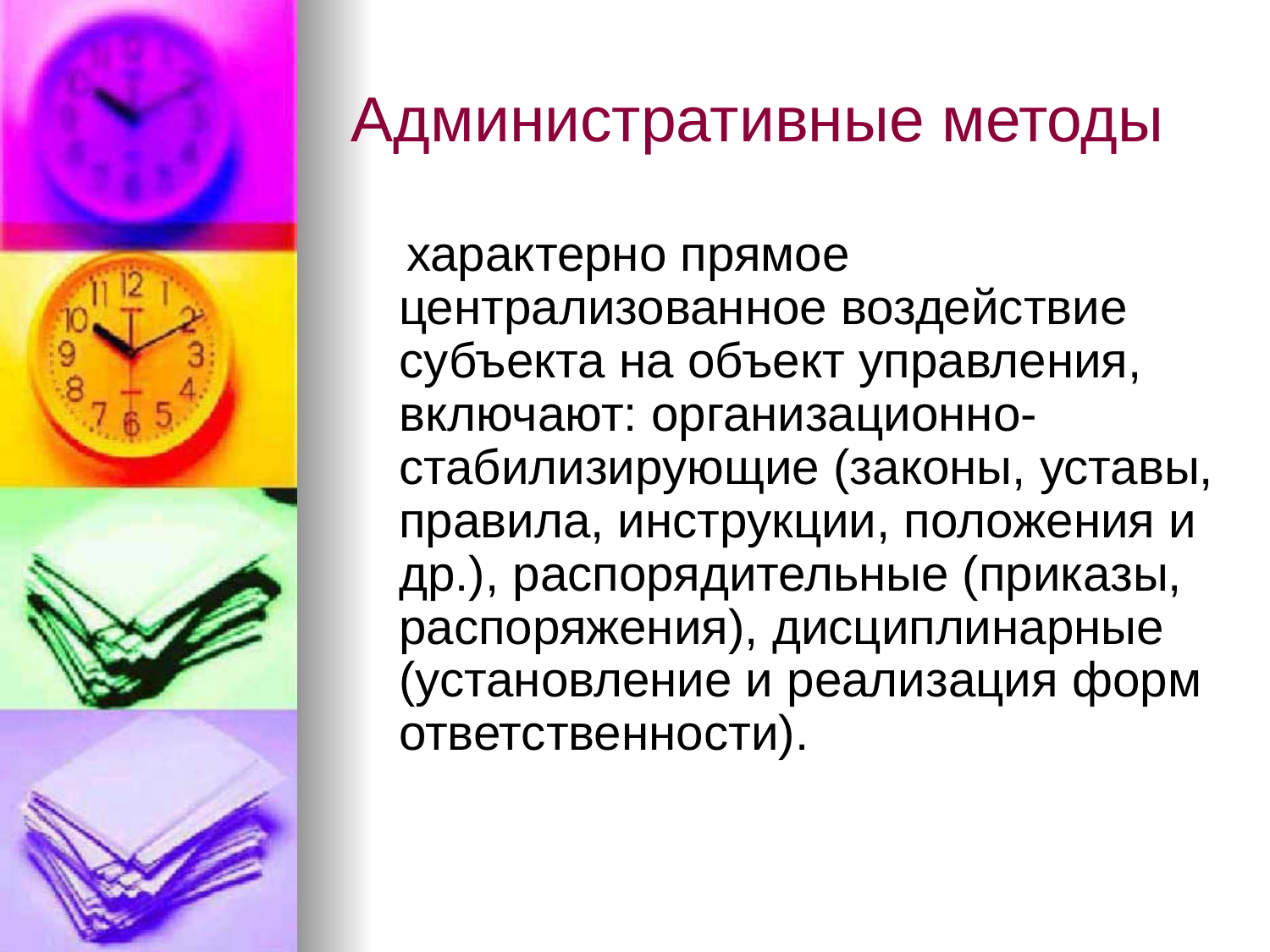

# Административные методы
    характерно прямое централизованное воздействие субъекта на объект управления, включают: организационно-стабилизирующие (законы, уставы, правила, инструкции, положения и др.), распорядительные (приказы, распоряжения), дисциплинарные (установление и реализация форм ответственности).